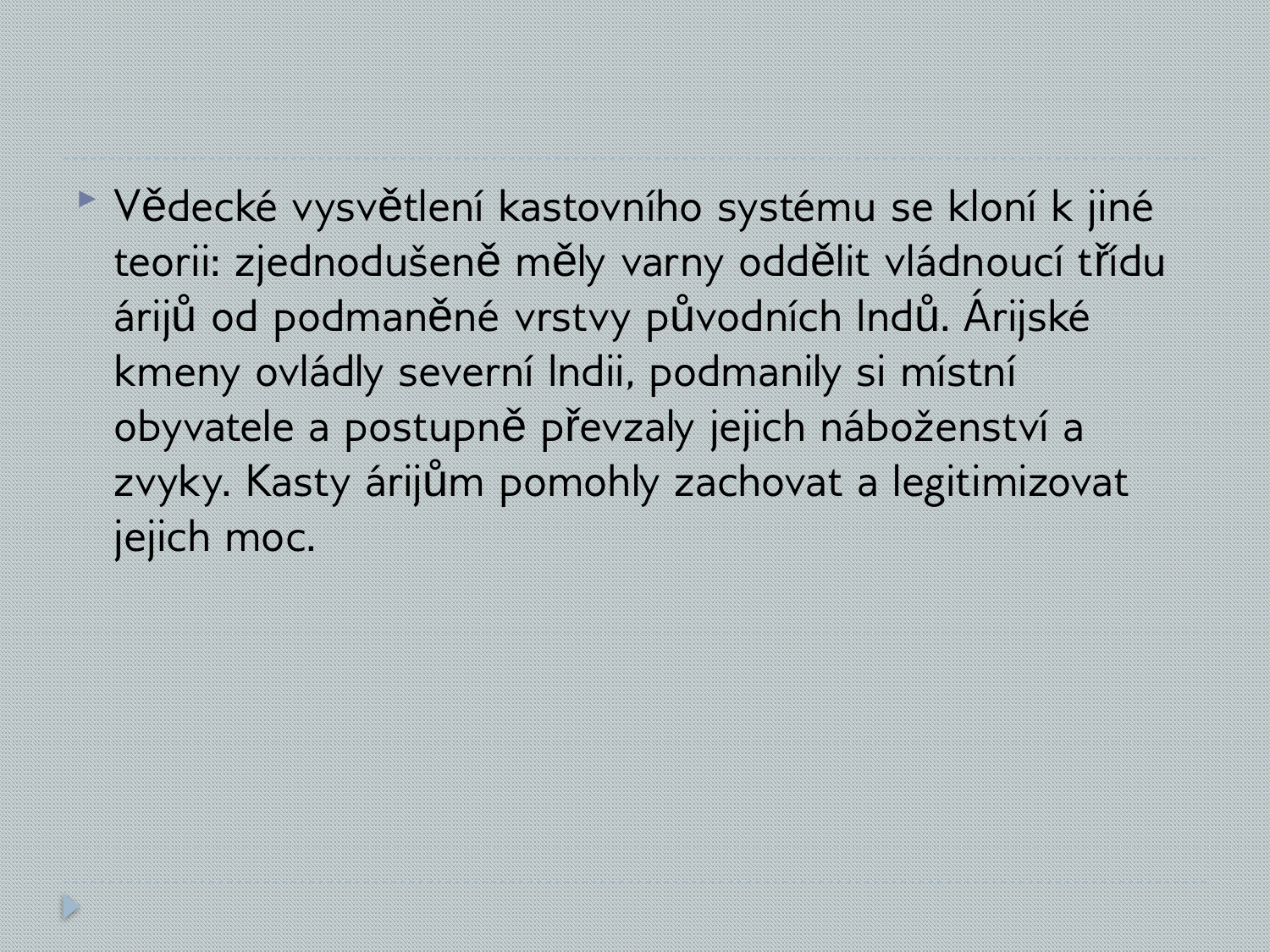

#
Vědecké vysvětlení kastovního systému se kloní k jiné teorii: zjednodušeně měly varny oddělit vládnoucí třídu árijů od podmaněné vrstvy původních Indů. Árijské kmeny ovládly severní Indii, podmanily si místní obyvatele a postupně převzaly jejich náboženství a zvyky. Kasty árijům pomohly zachovat a legitimizovat jejich moc.